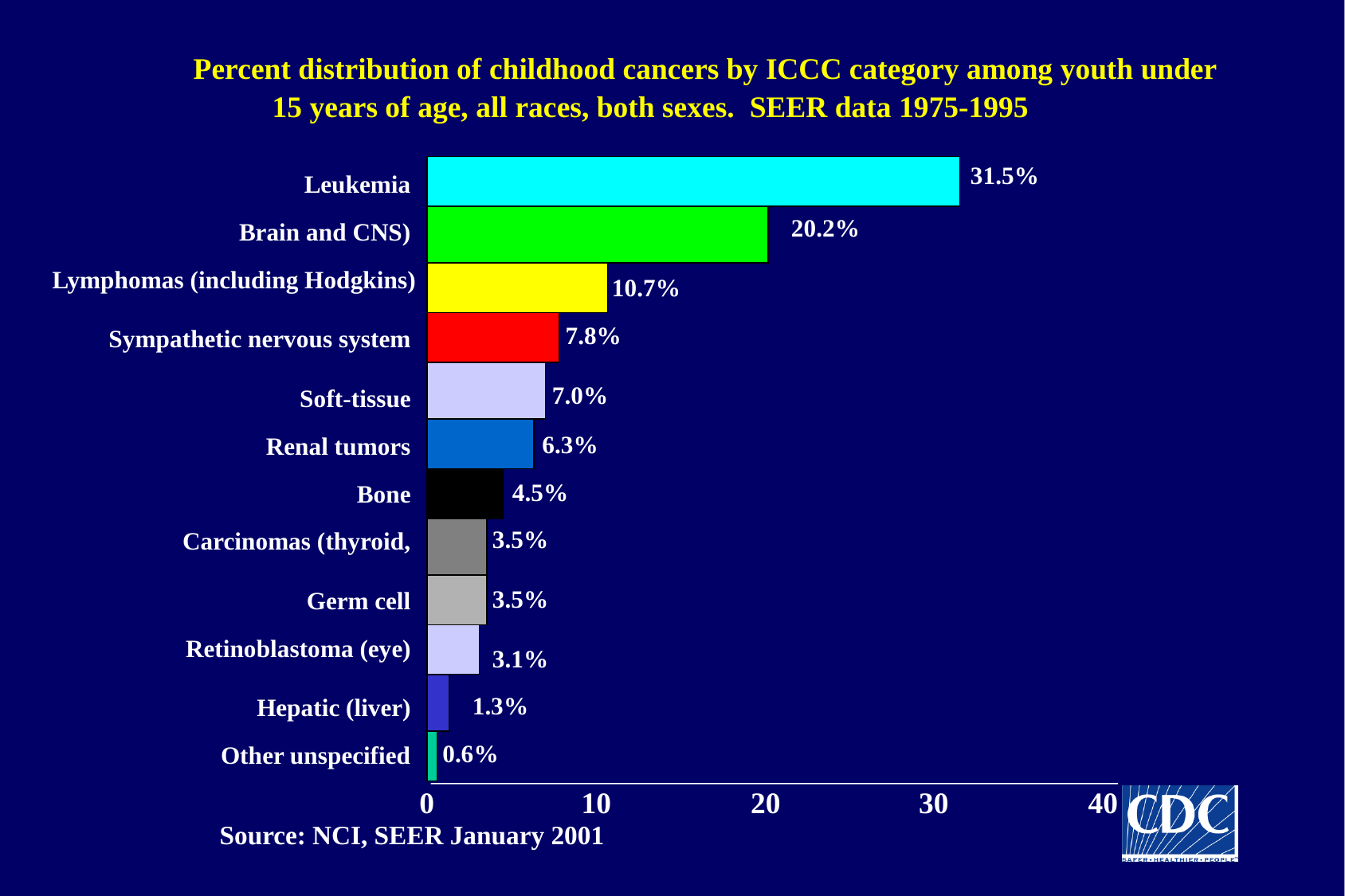

Percent distribution of childhood cancers by ICCC category among youth under
15 years of age, all races, both sexes.  SEER data 1975-1995
31.5%

Leukemia

20.2%
Brain and CNS)
Lymphomas (including Hodgkins)
10.7%
7.8%
Sympathetic nervous system
7.0%
Soft-tissue
6.3%
Renal tumors
4.5%
Bone
3.5%
Carcinomas (thyroid,
3.5%
Germ cell
Retinoblastoma (eye)
3.1%
1.3%
Hepatic (liver)
0.6%
Other unspecified
0

10
20
30
40
Source: NCI, SEER January 2001